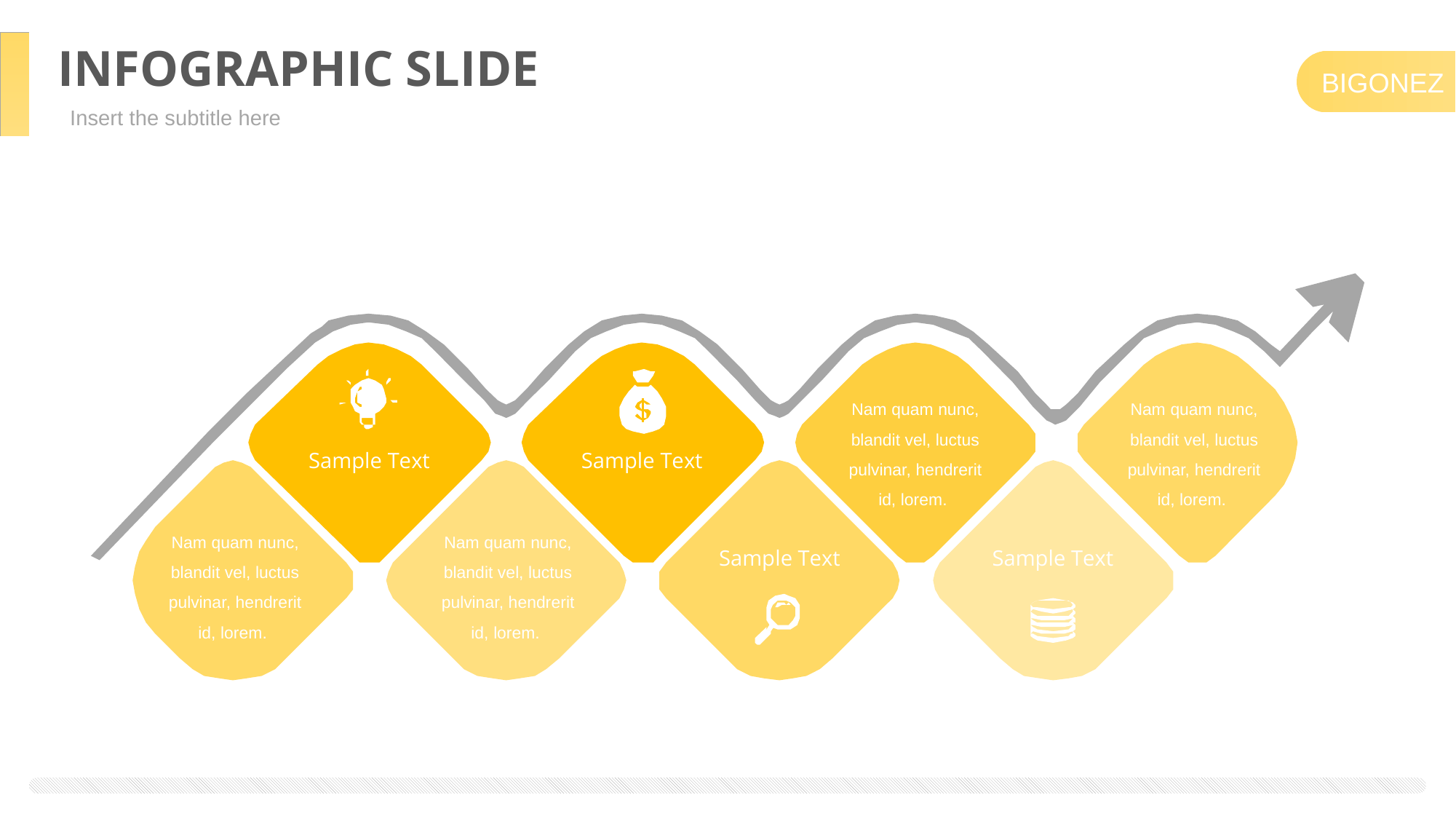

INFOGRAPHIC SLIDE
BIGONEZ
Insert the subtitle here

Nam quam nunc, blandit vel, luctus pulvinar, hendrerit id, lorem.
Nam quam nunc, blandit vel, luctus pulvinar, hendrerit id, lorem.
Sample Text
Sample Text

Nam quam nunc, blandit vel, luctus pulvinar, hendrerit id, lorem.
Nam quam nunc, blandit vel, luctus pulvinar, hendrerit id, lorem.
Sample Text
Sample Text